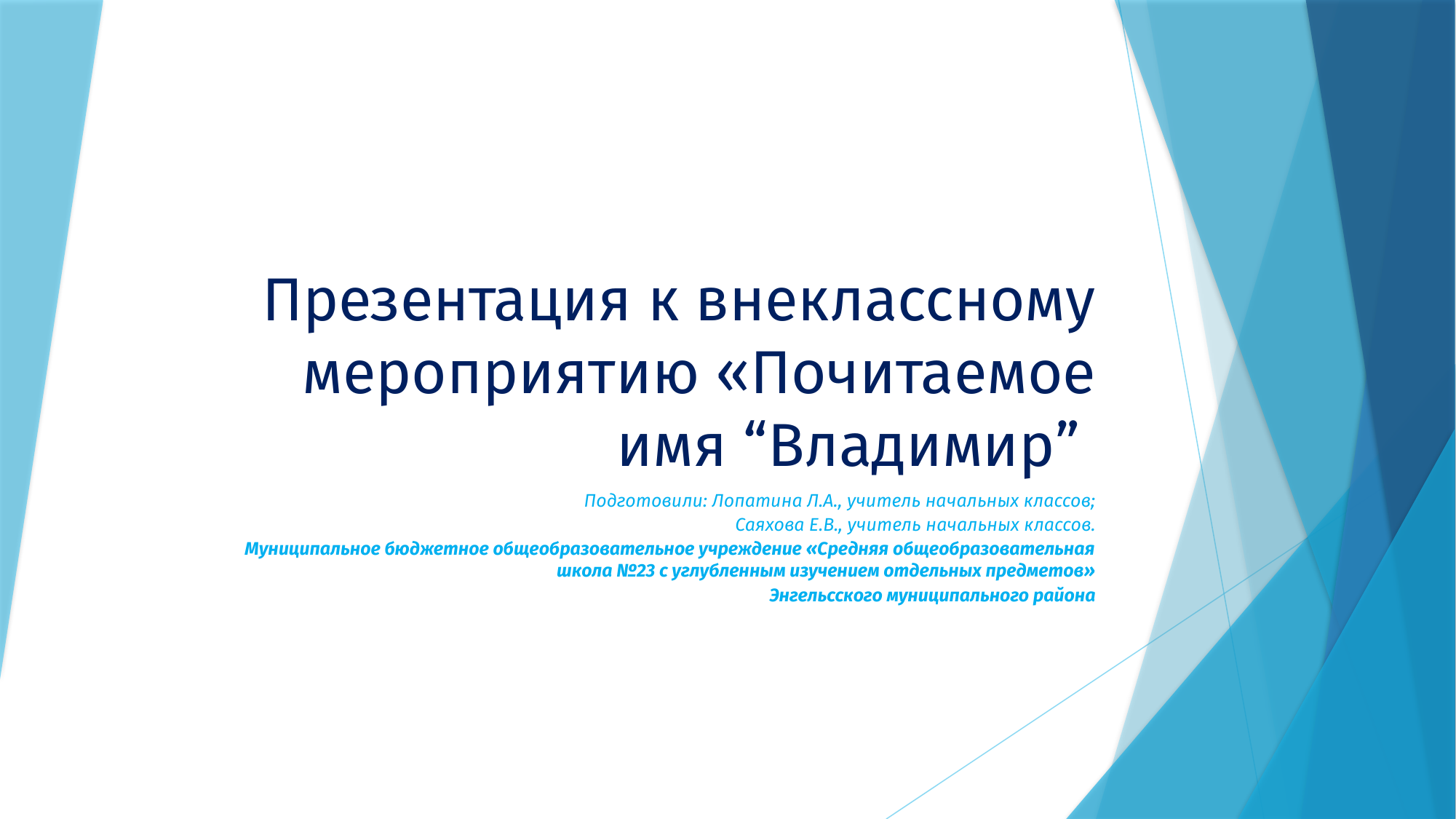

# Презентация к внеклассному мероприятию «Почитаемое имя “Владимир”
Подготовили: Лопатина Л.А., учитель начальных классов;
Саяхова Е.В., учитель начальных классов.
Муниципальное бюджетное общеобразовательное учреждение «Средняя общеобразовательная школа №23 с углубленным изучением отдельных предметов»
Энгельсского муниципального района